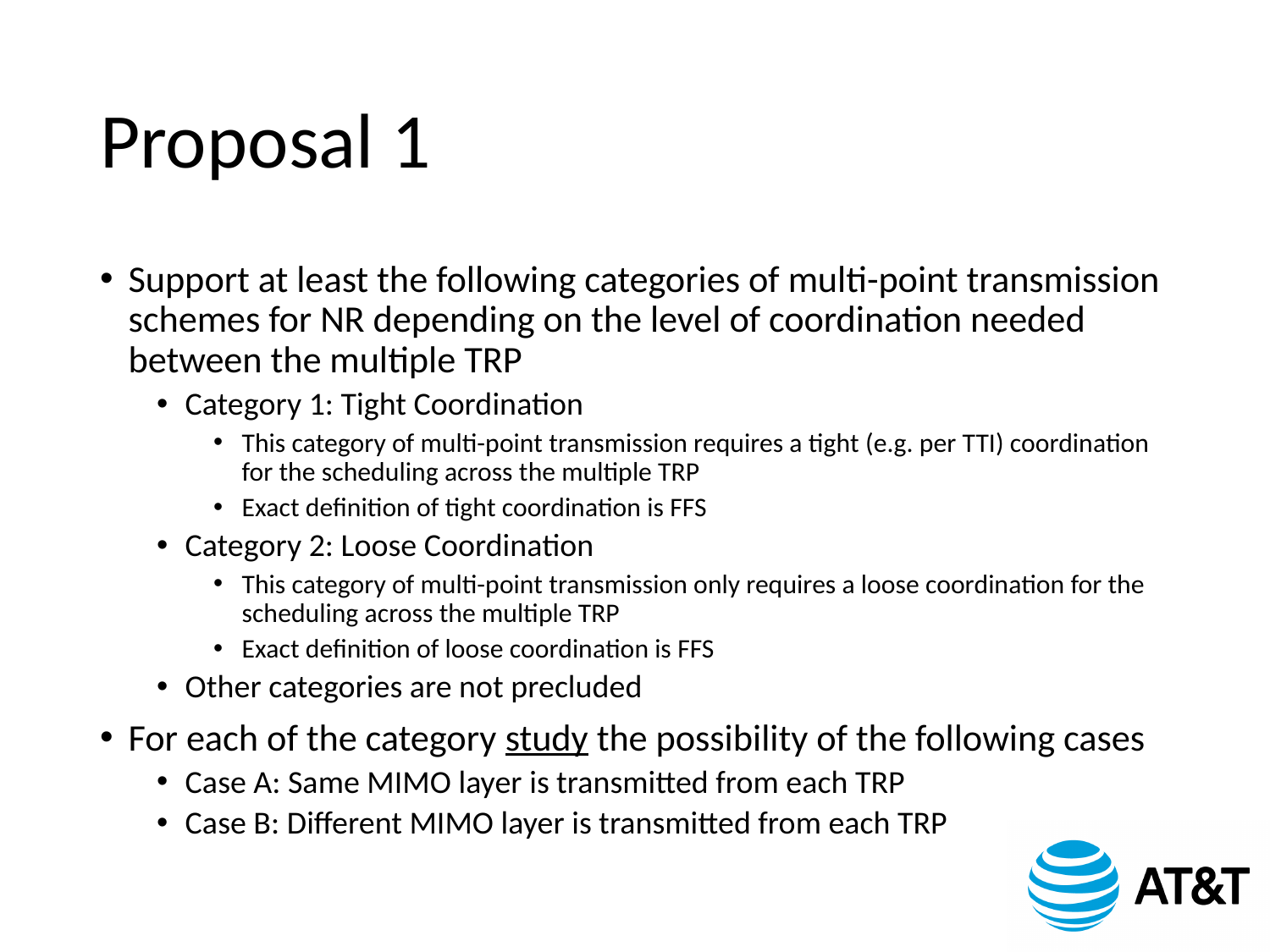

# Proposal 1
Support at least the following categories of multi-point transmission schemes for NR depending on the level of coordination needed between the multiple TRP
Category 1: Tight Coordination
This category of multi-point transmission requires a tight (e.g. per TTI) coordination for the scheduling across the multiple TRP
Exact definition of tight coordination is FFS
Category 2: Loose Coordination
This category of multi-point transmission only requires a loose coordination for the scheduling across the multiple TRP
Exact definition of loose coordination is FFS
Other categories are not precluded
For each of the category study the possibility of the following cases
Case A: Same MIMO layer is transmitted from each TRP
Case B: Different MIMO layer is transmitted from each TRP